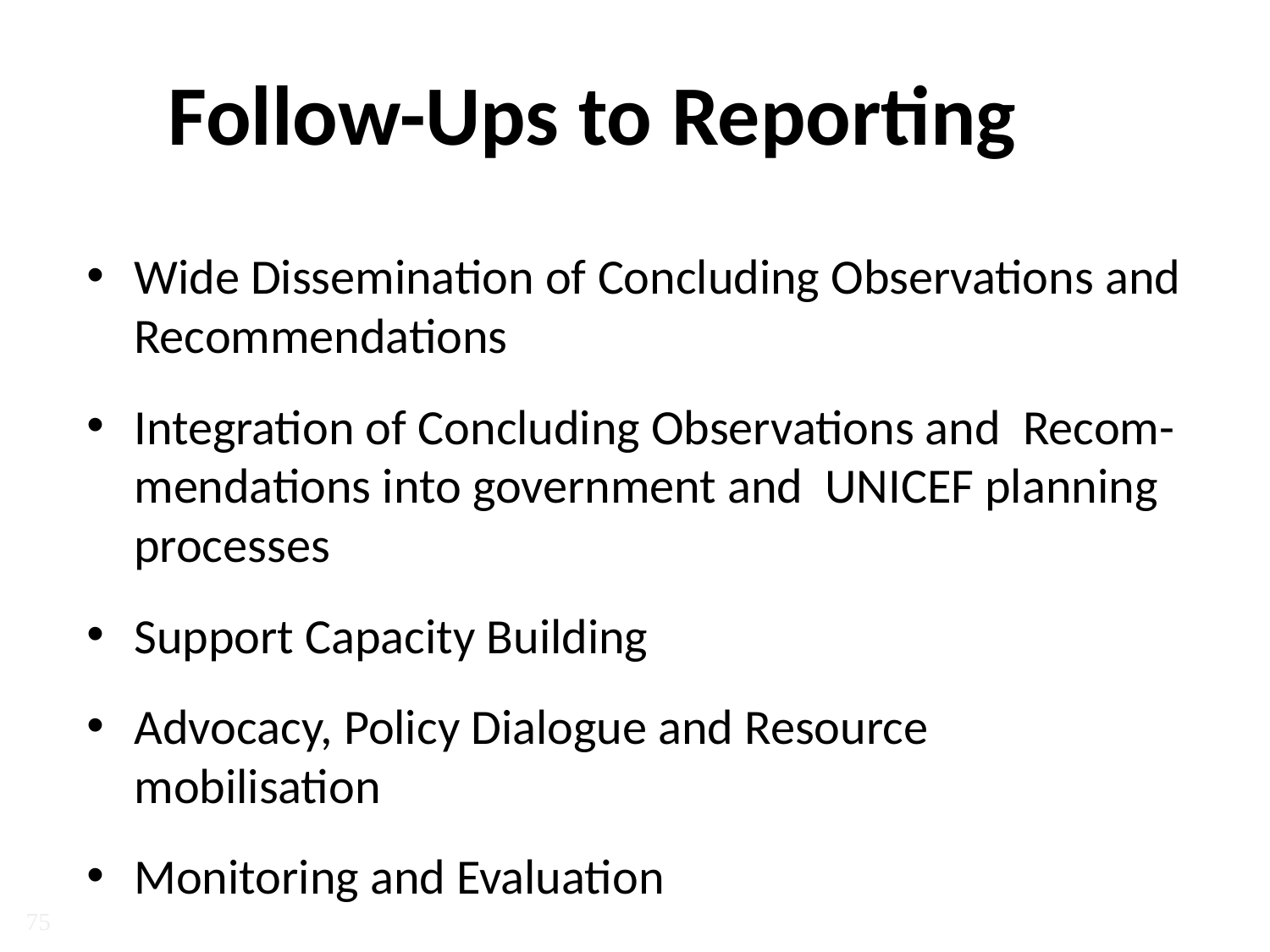

# Follow-Ups to Reporting
Wide Dissemination of Concluding Observations and Recommendations
Integration of Concluding Observations and  Recom- mendations into government and  UNICEF planning processes
Support Capacity Building
Advocacy, Policy Dialogue and Resource         mobilisation
Monitoring and Evaluation

75